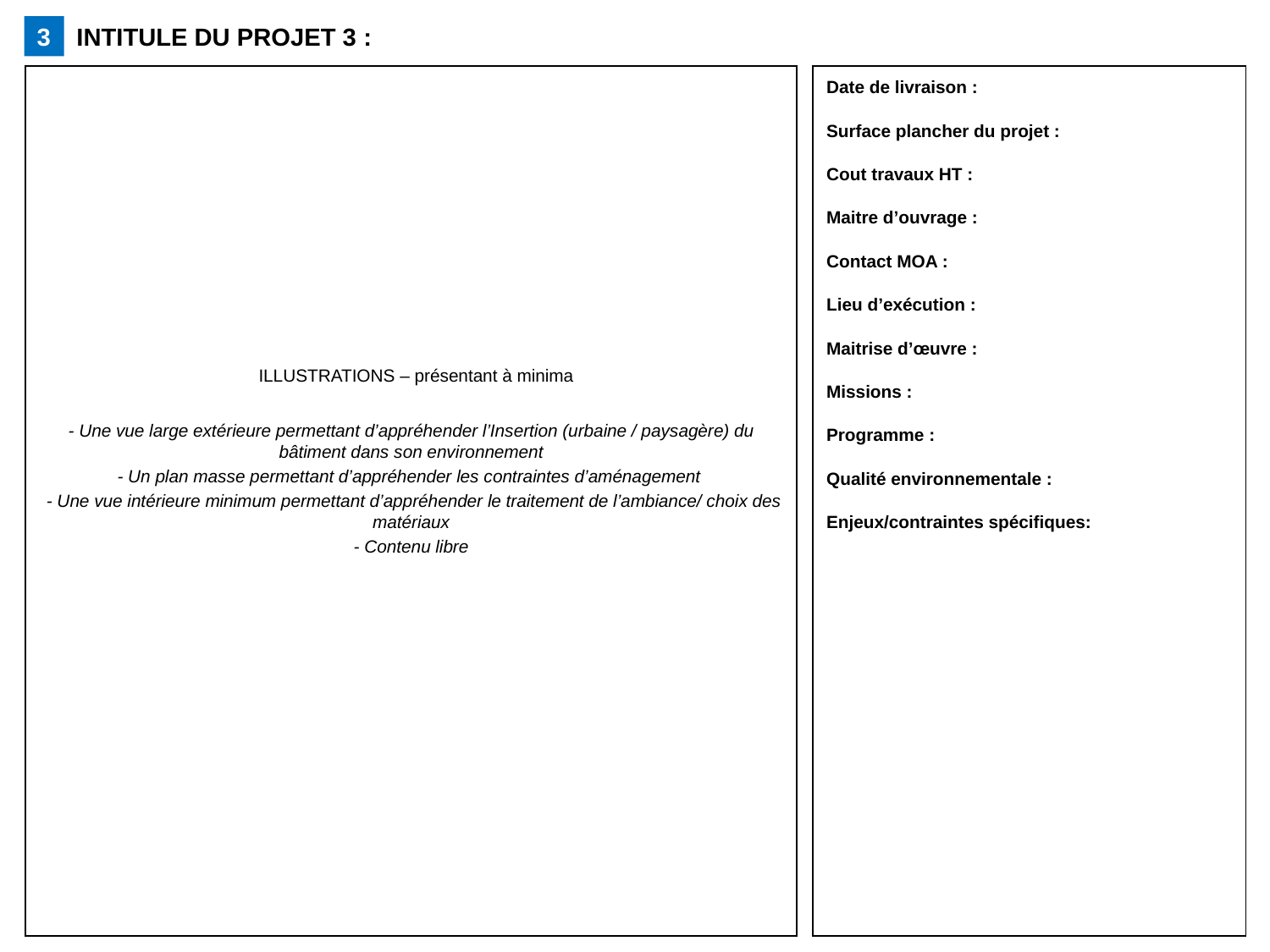

# 3
INTITULE DU PROJET 3 :

  ILLUSTRATIONS – présentant à minima

- Une vue large extérieure permettant d’appréhender l’Insertion (urbaine / paysagère) du bâtiment dans son environnement
- Un plan masse permettant d’appréhender les contraintes d’aménagement
 - Une vue intérieure minimum permettant d’appréhender le traitement de l’ambiance/ choix des matériaux
- Contenu libre
Date de livraison :
Surface plancher du projet :
Cout travaux HT :
Maitre d’ouvrage :
Contact MOA :
Lieu d’exécution :
Maitrise d’œuvre :
Missions :
Programme :
Qualité environnementale :
Enjeux/contraintes spécifiques: